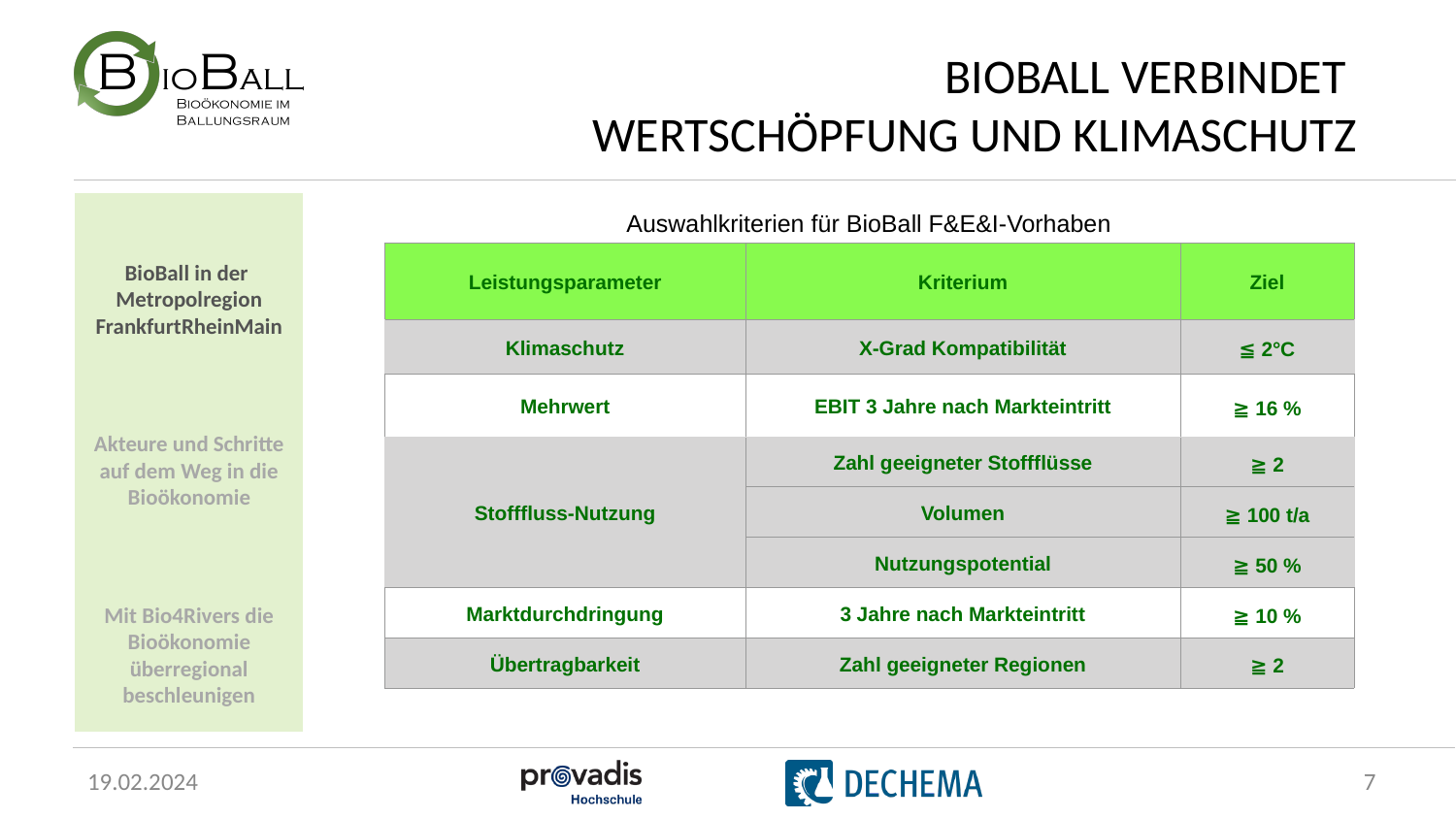

# BioBall verbindet
Wertschöpfung und Klimaschutz

BioBall in der  Metropolregion FrankfurtRheinMain

Akteure und Schritte auf dem Weg in die Bioökonomie

Mit Bio4Rivers die Bioökonomie überregional beschleunigen
| Auswahlkriterien für BioBall F&E&I-Vorhaben |  |  |
| --- | --- | --- |
| Leistungsparameter | Kriterium | Ziel |
| Klimaschutz | X-Grad Kompatibilität | ≦ 2°C |
| Mehrwert | EBIT 3 Jahre nach Markteintritt | ≧ 16 % |
| Stofffluss-Nutzung | Zahl geeigneter Stoffflüsse | ≧ 2 |
|  | Volumen | ≧ 100 t/a |
|  | Nutzungspotential | ≧ 50 % |
| Marktdurchdringung | 3 Jahre nach Markteintritt | ≧ 10 % |
| Übertragbarkeit | Zahl geeigneter Regionen | ≧ 2 |
19.02.2024
7